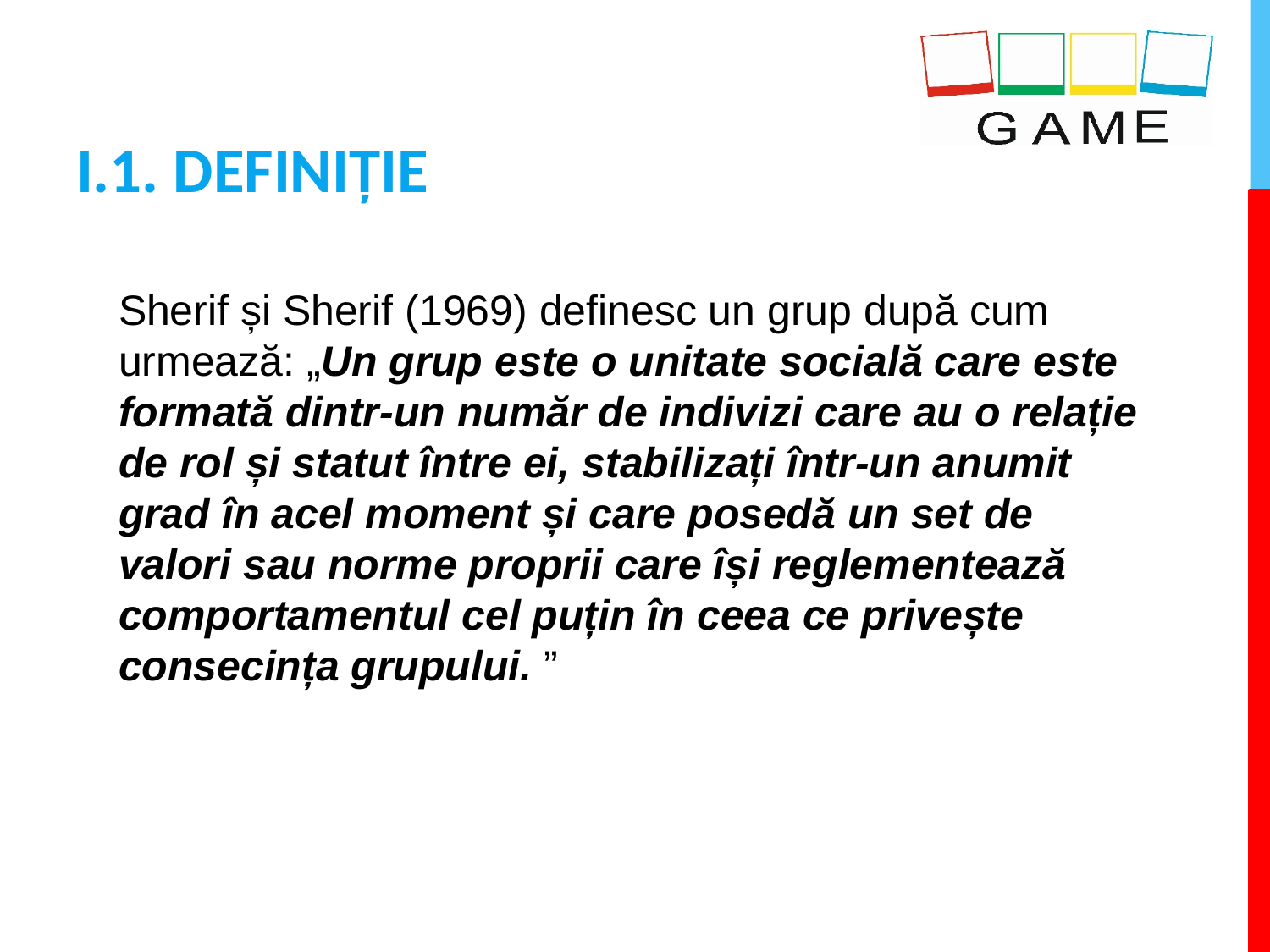

# I.1. DEFINIȚIE

Sherif și Sherif (1969) definesc un grup după cum urmează: „Un grup este o unitate socială care este formată dintr-un număr de indivizi care au o relație de rol și statut între ei, stabilizați într-un anumit grad în acel moment și care posedă un set de valori sau norme proprii care își reglementează comportamentul cel puțin în ceea ce privește consecința grupului. ”